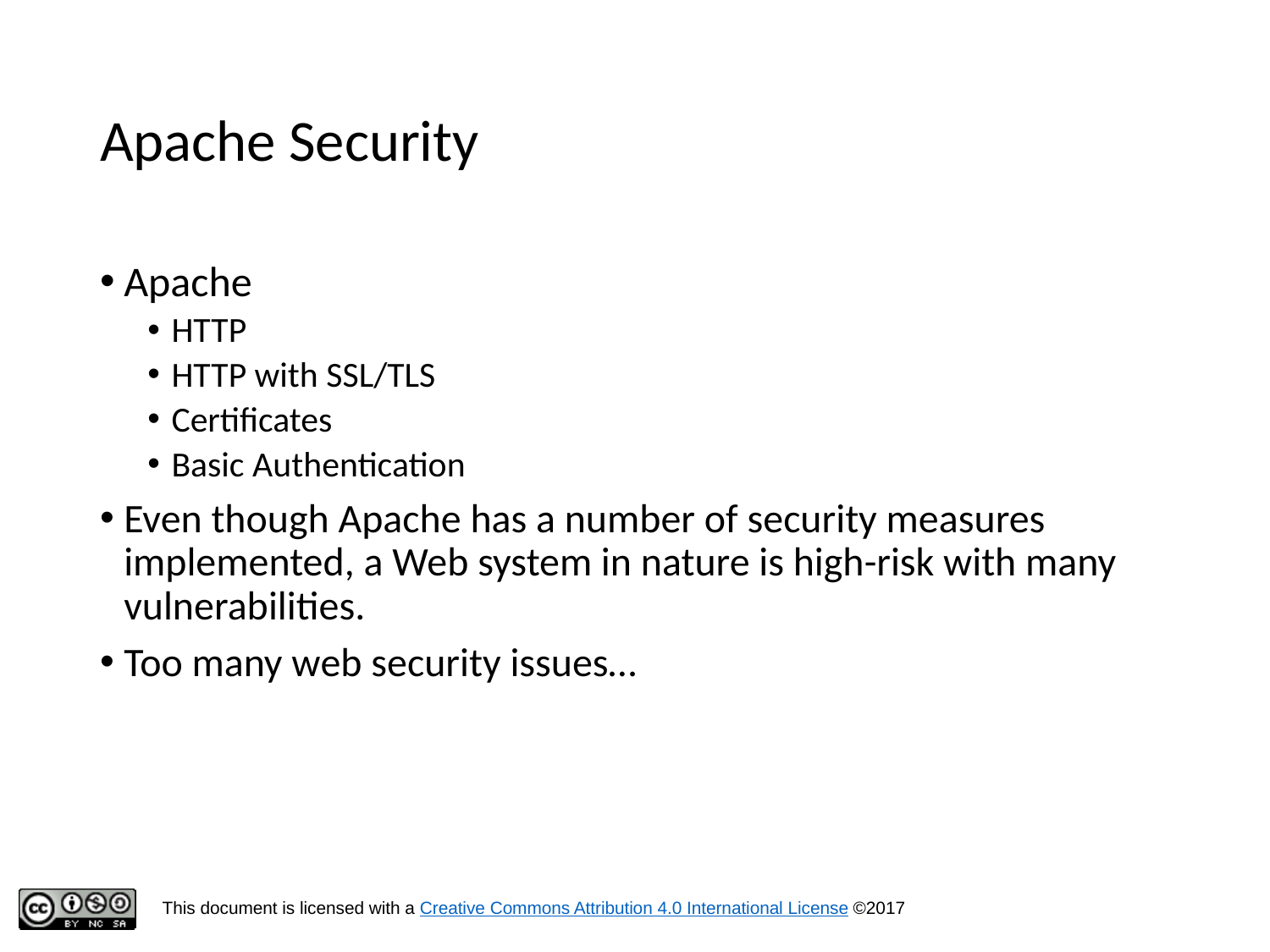

# Apache Security
Apache
HTTP
HTTP with SSL/TLS
Certificates
Basic Authentication
Even though Apache has a number of security measures implemented, a Web system in nature is high-risk with many vulnerabilities.
Too many web security issues…